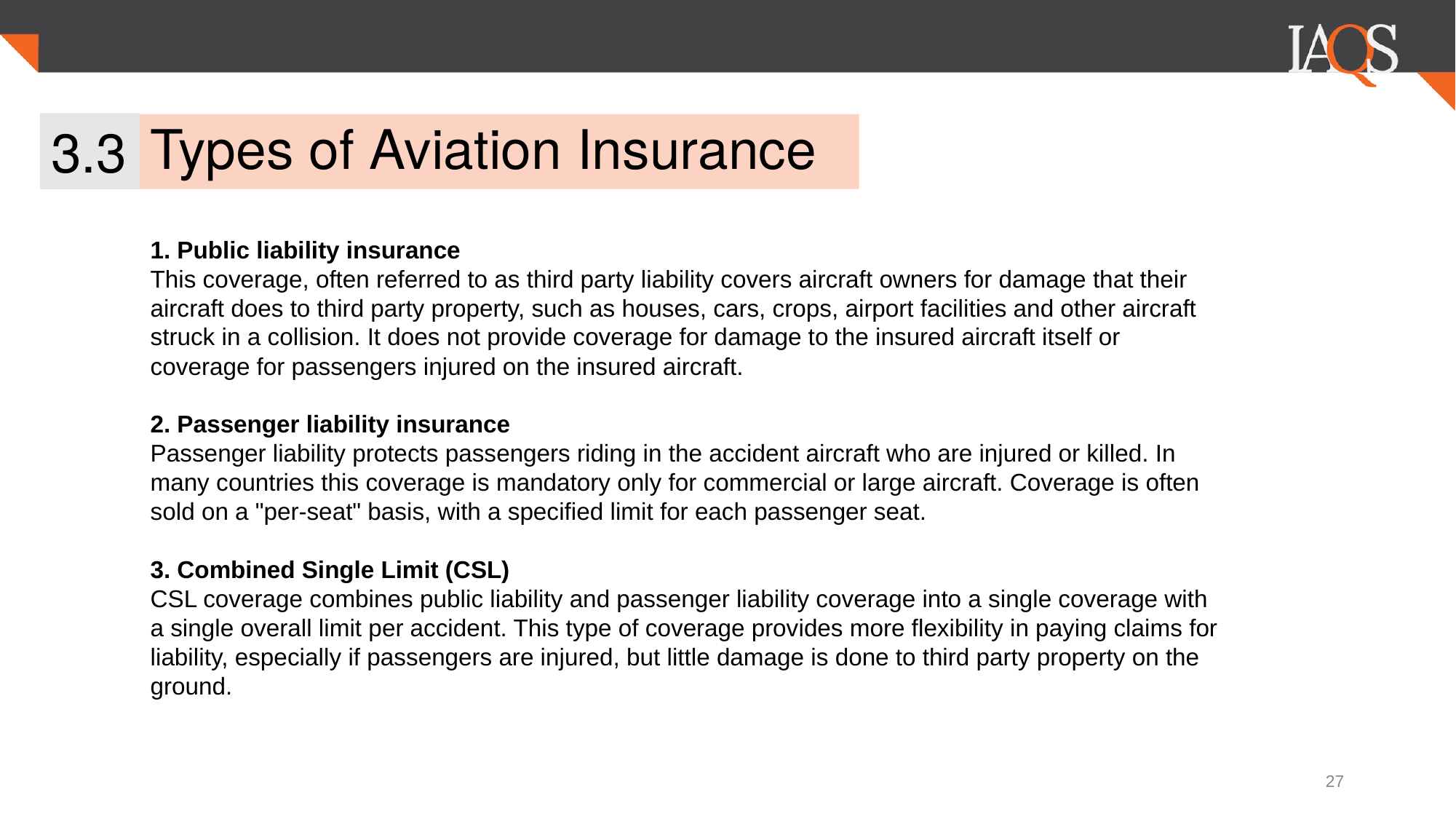

3.3
# Types of Aviation Insurance
1. Public liability insurance
This coverage, often referred to as third party liability covers aircraft owners for damage that their aircraft does to third party property, such as houses, cars, crops, airport facilities and other aircraft struck in a collision. It does not provide coverage for damage to the insured aircraft itself or coverage for passengers injured on the insured aircraft.

2. Passenger liability insurance
Passenger liability protects passengers riding in the accident aircraft who are injured or killed. In many countries this coverage is mandatory only for commercial or large aircraft. Coverage is often sold on a "per-seat" basis, with a specified limit for each passenger seat.

3. Combined Single Limit (CSL)
CSL coverage combines public liability and passenger liability coverage into a single coverage with a single overall limit per accident. This type of coverage provides more flexibility in paying claims for liability, especially if passengers are injured, but little damage is done to third party property on the ground.
27